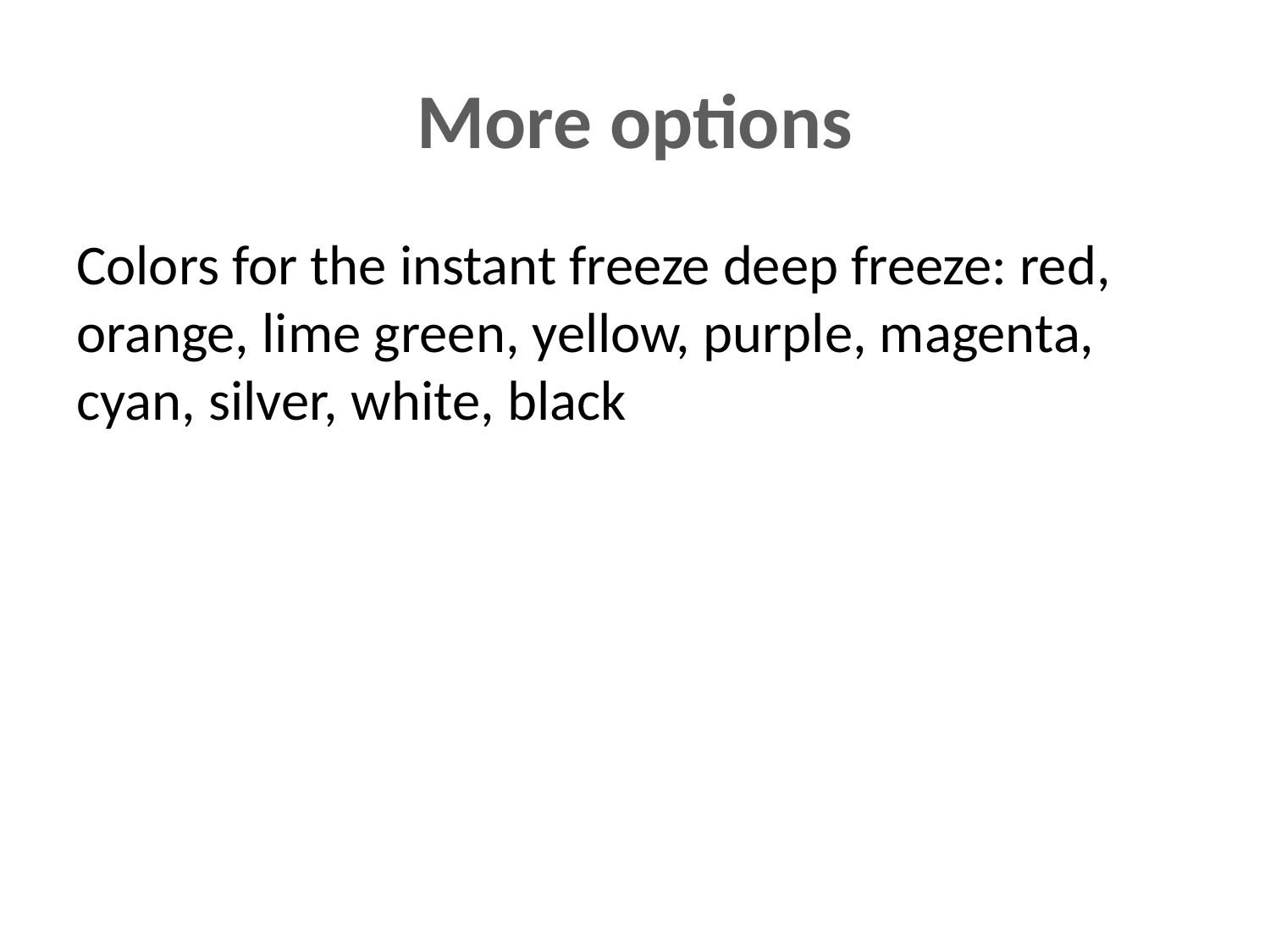

# More options
Colors for the instant freeze deep freeze: red, orange, lime green, yellow, purple, magenta, cyan, silver, white, black